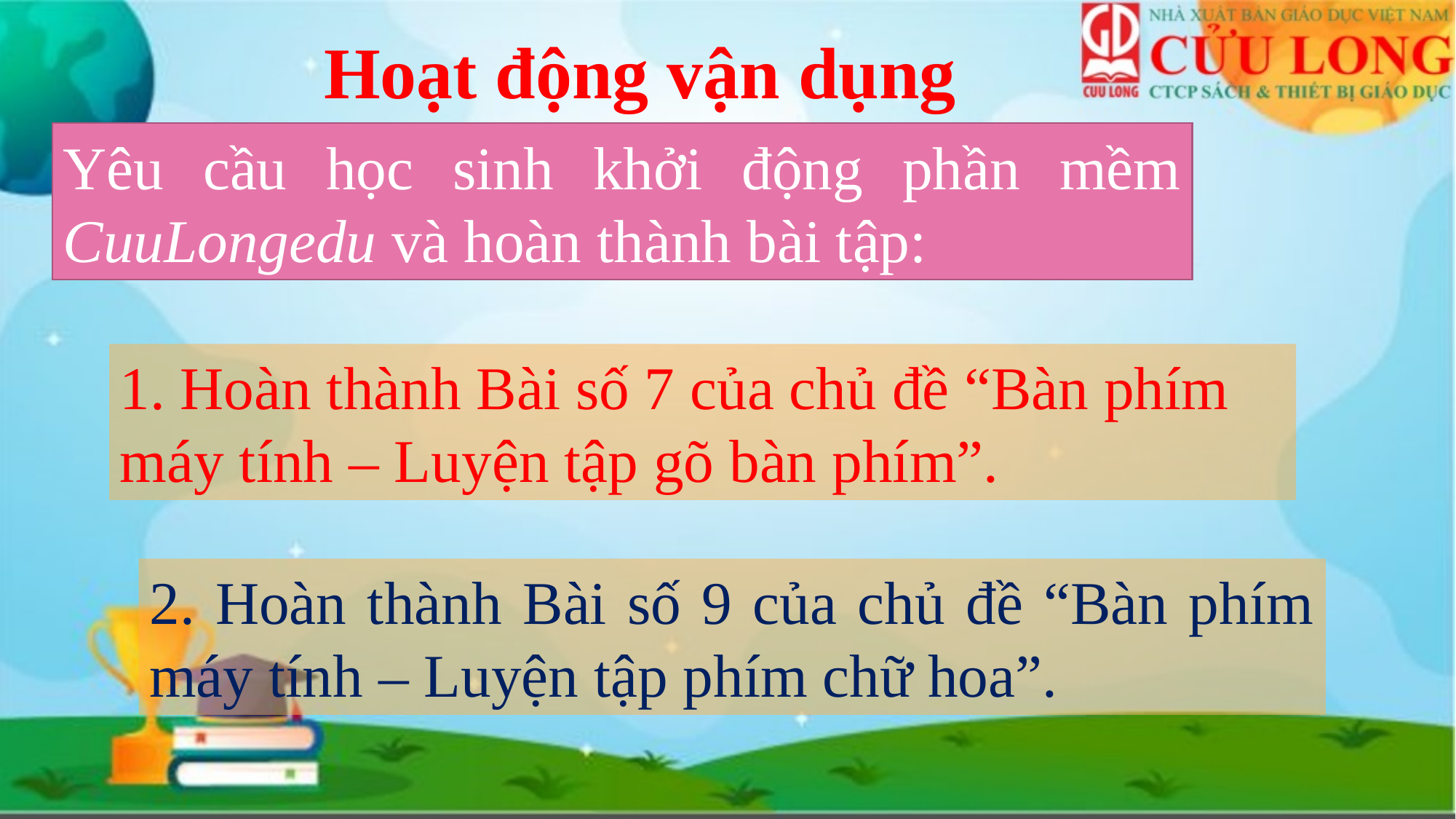

# Hoạt động vận dụng
Yêu cầu học sinh khởi động phần mềm CuuLongedu và hoàn thành bài tập:
1. Hoàn thành Bài số 7 của chủ đề “Bàn phím máy tính – Luyện tập gõ bàn phím”.
2. Hoàn thành Bài số 9 của chủ đề “Bàn phím máy tính – Luyện tập phím chữ hoa”.